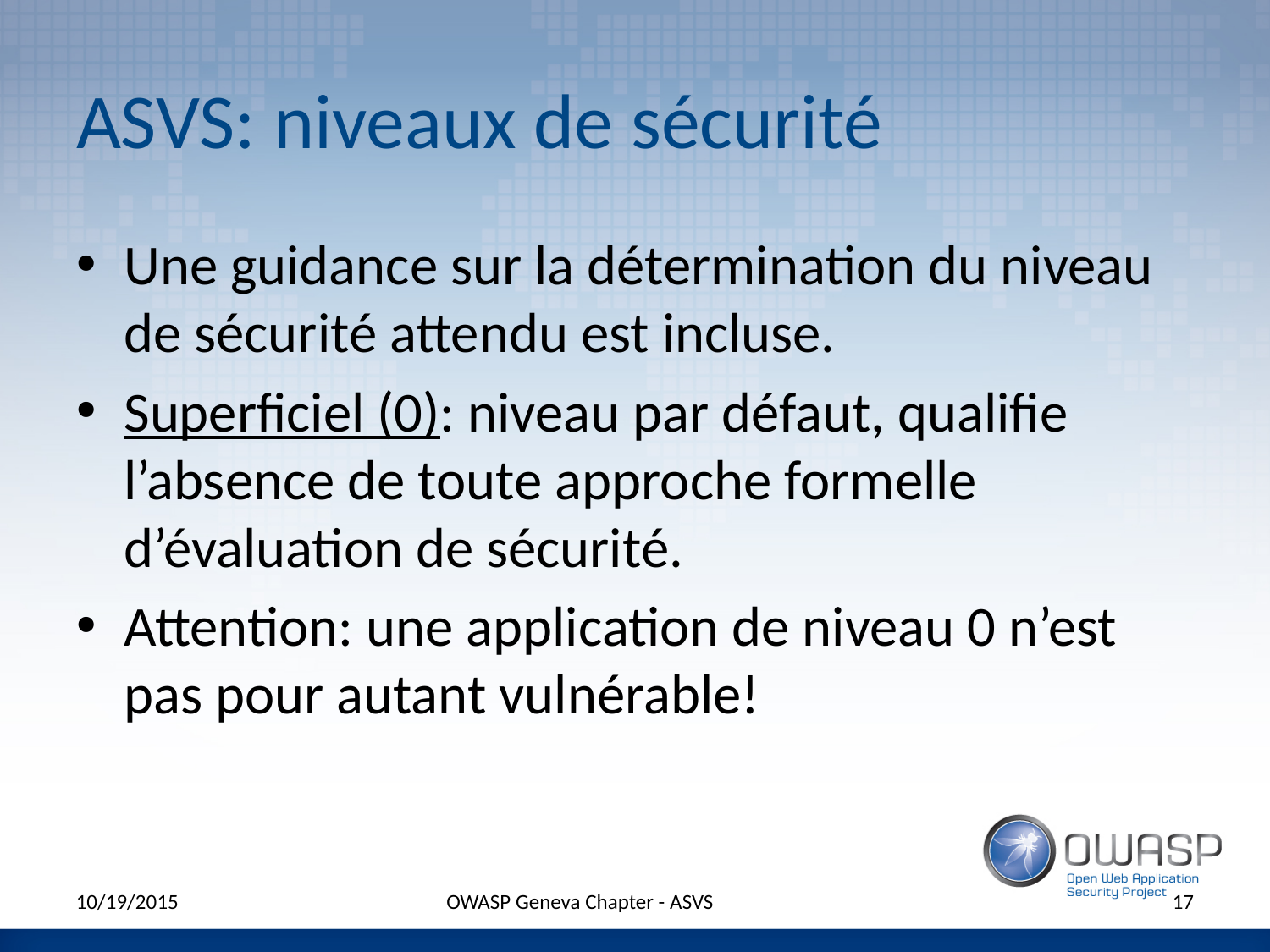

# ASVS: niveaux de sécurité
Une guidance sur la détermination du niveau de sécurité attendu est incluse.
Superficiel (0): niveau par défaut, qualifie l’absence de toute approche formelle d’évaluation de sécurité.
Attention: une application de niveau 0 n’est pas pour autant vulnérable!
10/19/2015
OWASP Geneva Chapter - ASVS
17